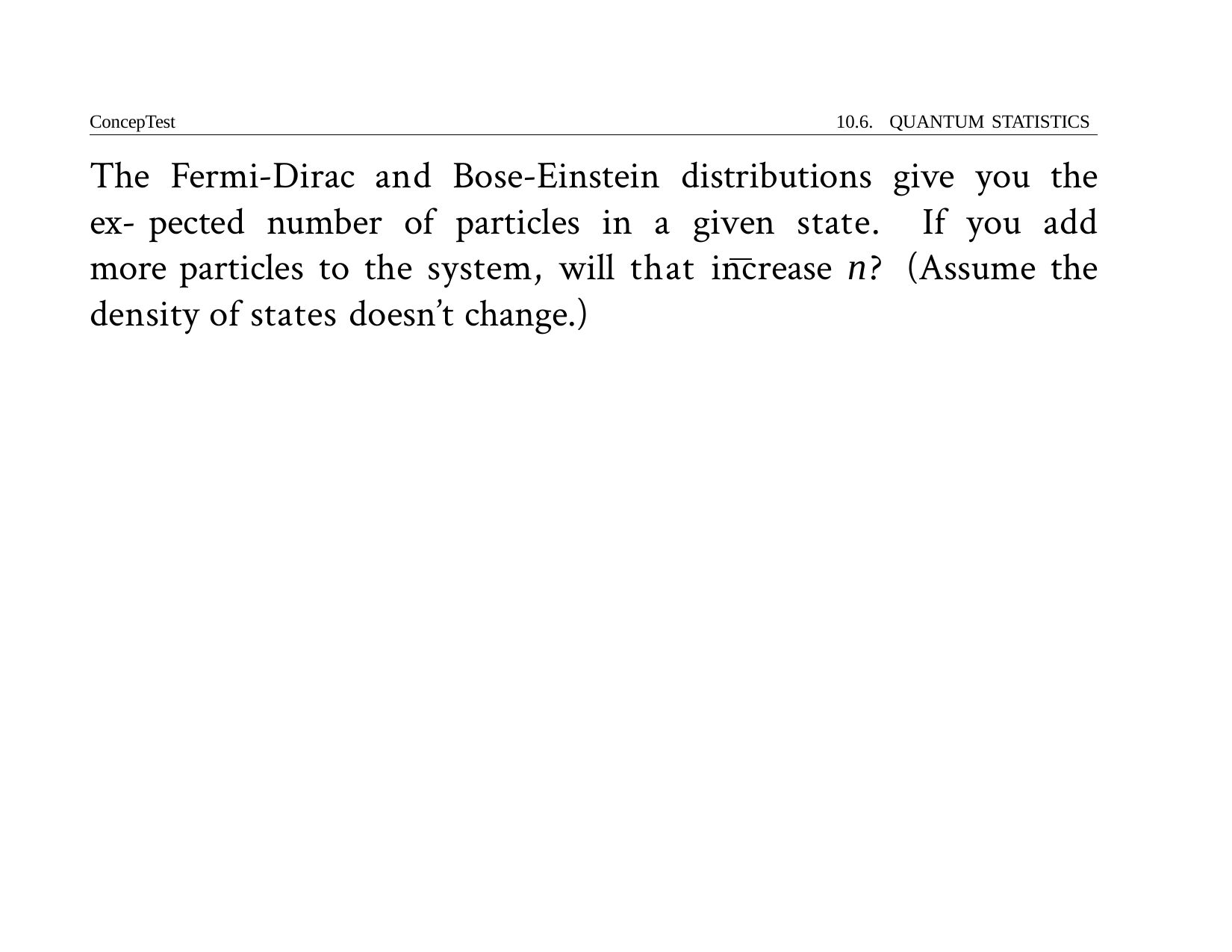

ConcepTest	10.6.  QUANTUM STATISTICS

# The Fermi-Dirac and Bose-Einstein distributions give you the ex- pected number of particles in a given state.  If you add more particles to the system, will that increase n? (Assume the density of states doesn’t change.)